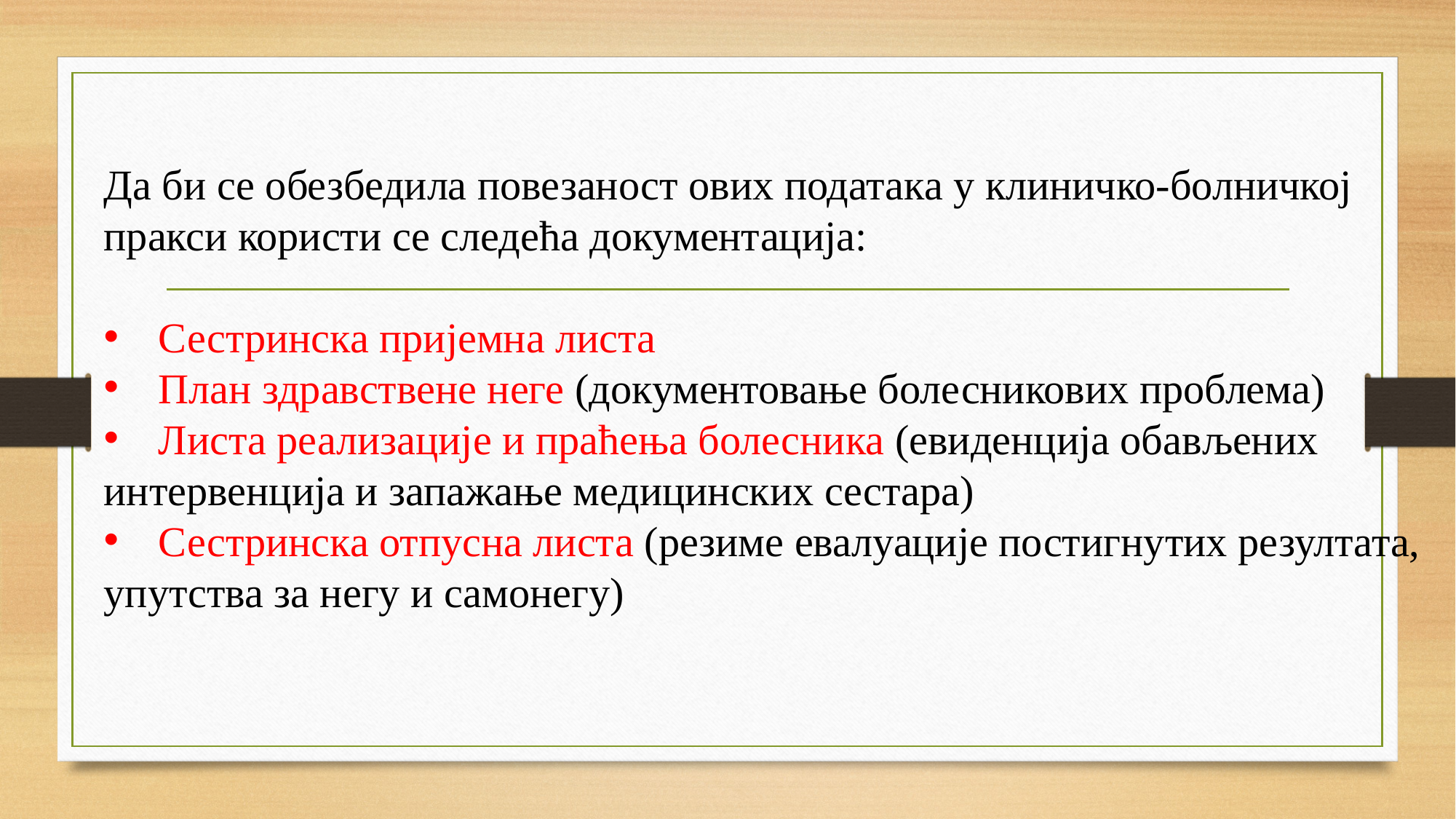

Да би се обезбедила повезаност ових података у клиничко-болничкој
пракси користи се следећа документација:

Сестринска пријемна листа
План здравствене неге (документовање болесникових проблема)
Листа реализације и праћења болесника (евиденција обављених
интервенција и запажање медицинских сестара)
Сестринска отпусна листа (резиме евалуације постигнутих резултата,
упутства за негу и самонегу)